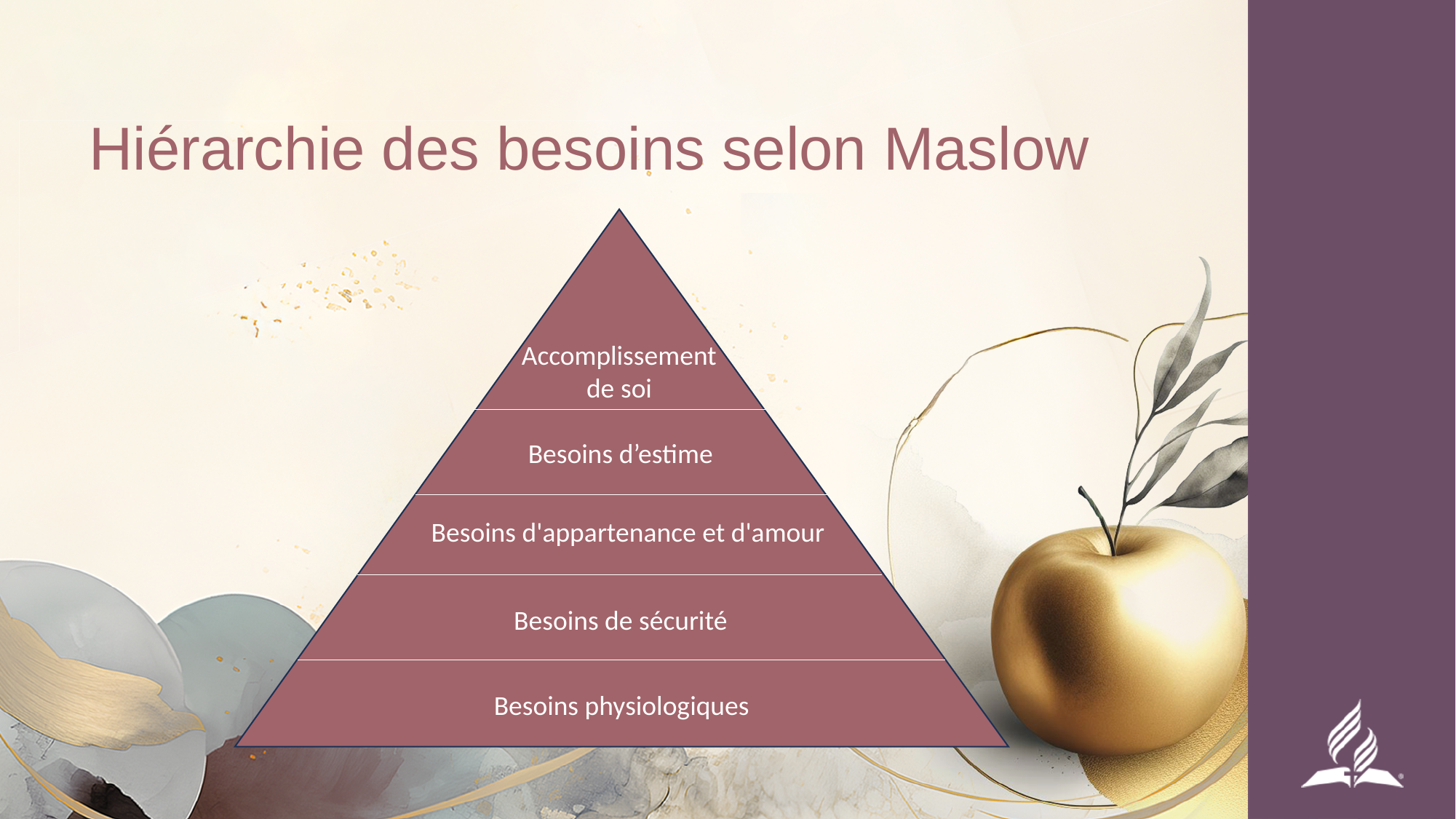

Hiérarchie des besoins selon Maslow

Accomplissement de soi
Besoins d’estime
Besoins d'appartenance et d'amour
Besoins de sécurité
Besoins physiologiques